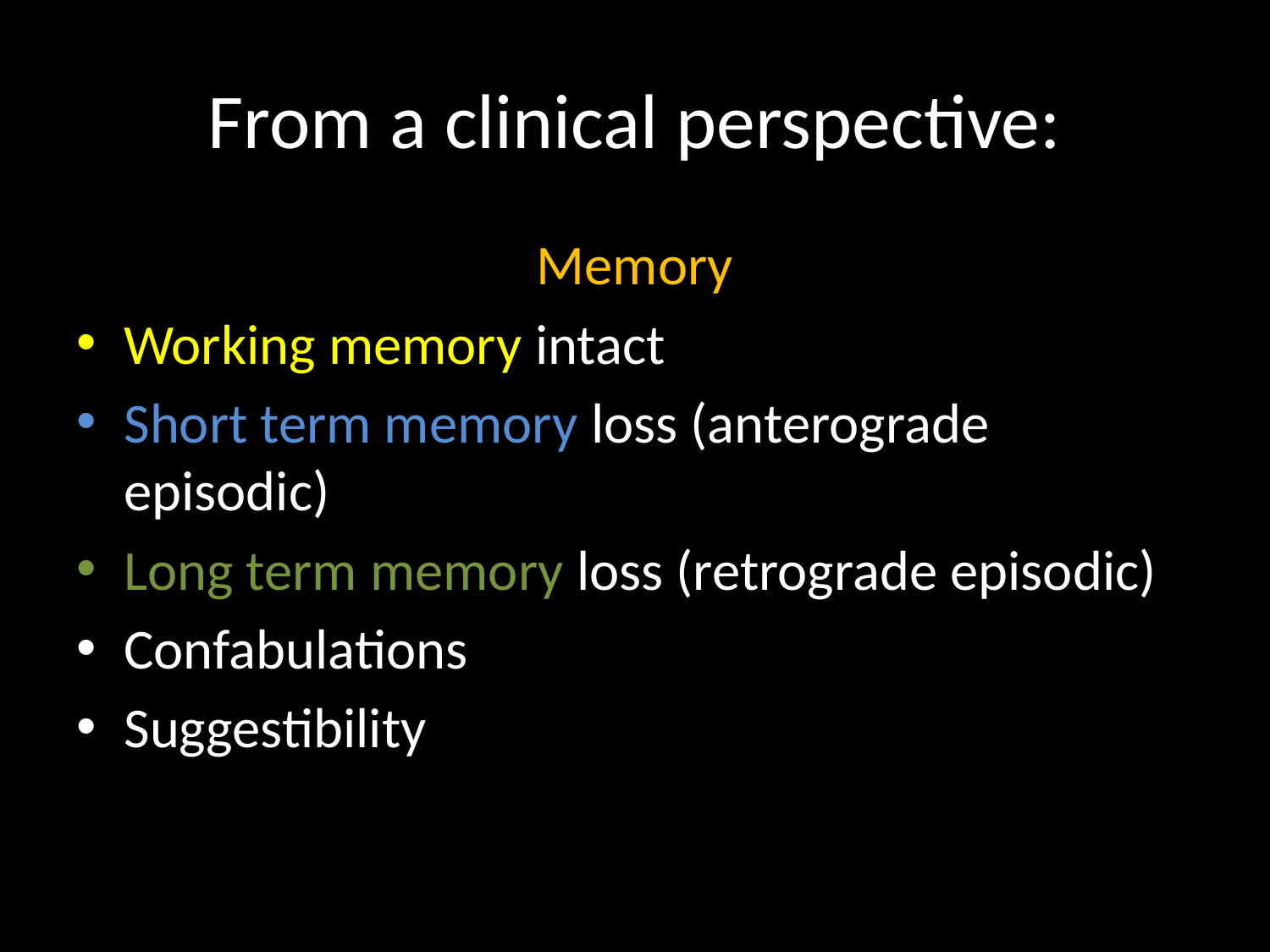

# From a clinical perspective:
Memory
Working memory intact
Short term memory loss (anterograde episodic)
Long term memory loss (retrograde episodic)
Confabulations
Suggestibility